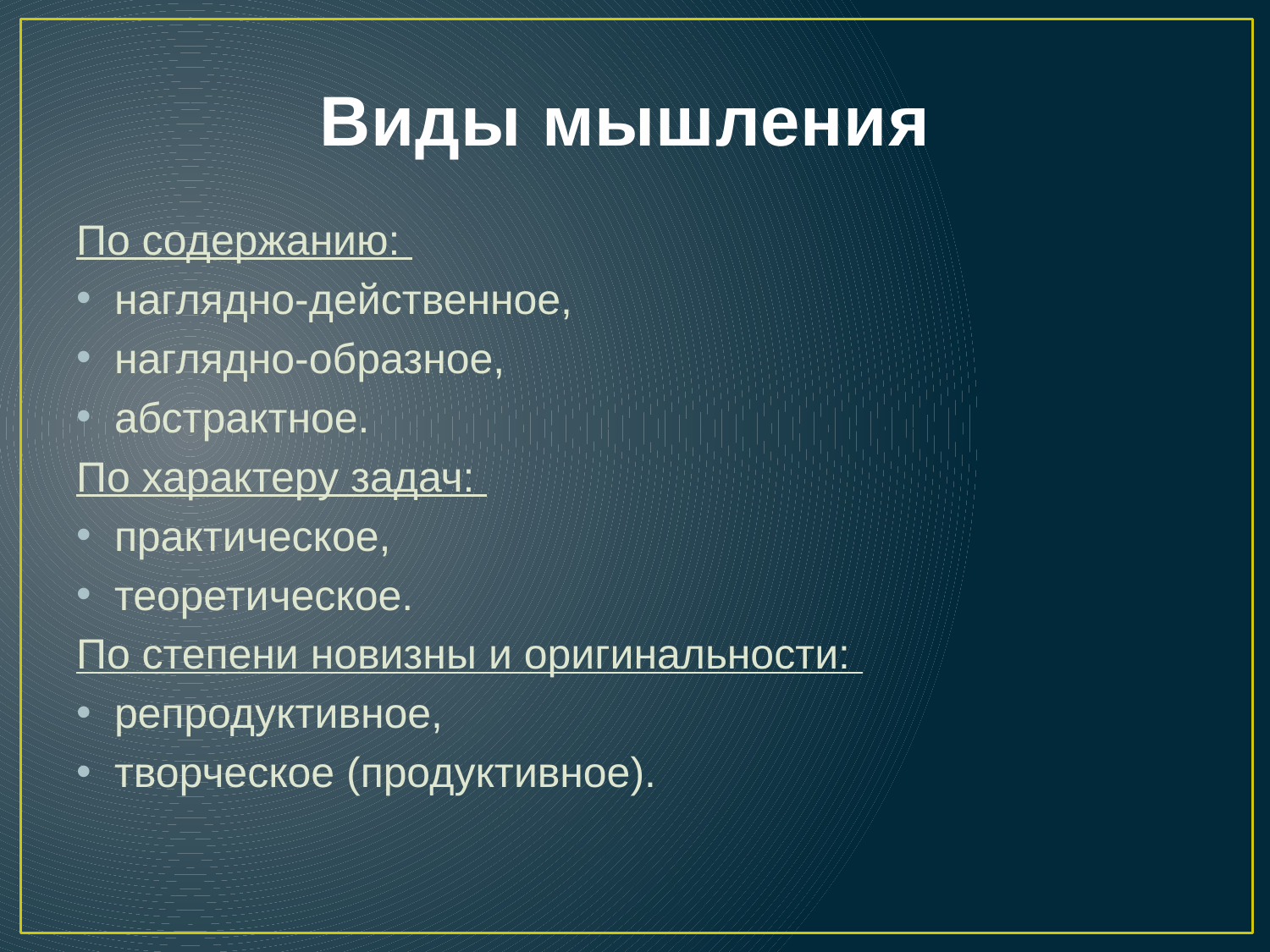

# Виды мышления
По содержанию:
наглядно-действенное,
наглядно-образное,
абстрактное.
По характеру задач:
практическое,
теоретическое.
По степени новизны и оригинальности:
репродуктивное,
творческое (продуктивное).